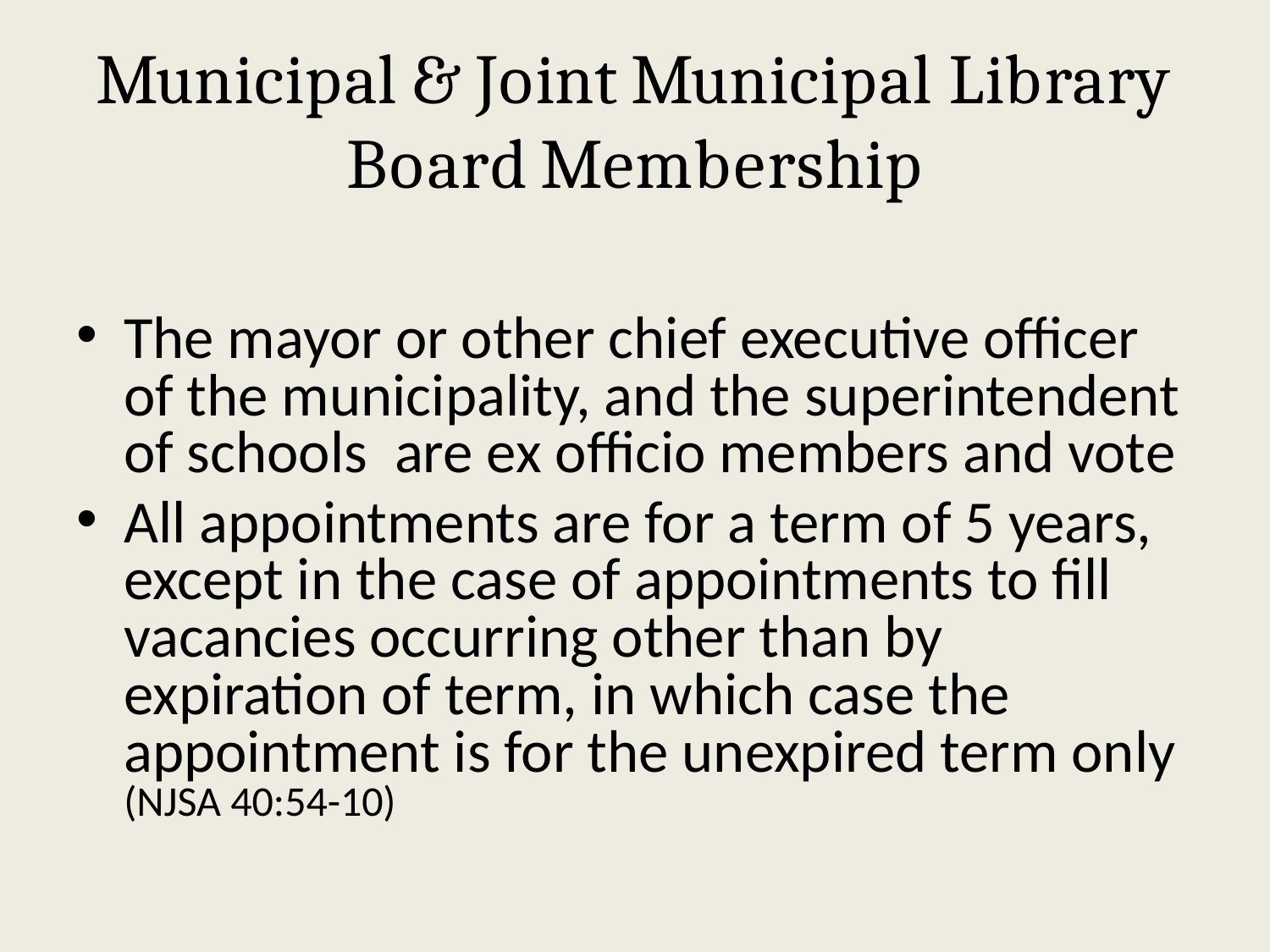

# Municipal & Joint Municipal Library Board Membership

The mayor or other chief executive officer of the municipality, and the superintendent of schools  are ex officio members and vote
All appointments are for a term of 5 years, except in the case of appointments to fill vacancies occurring other than by expiration of term, in which case the appointment is for the unexpired term only (NJSA 40:54-10)